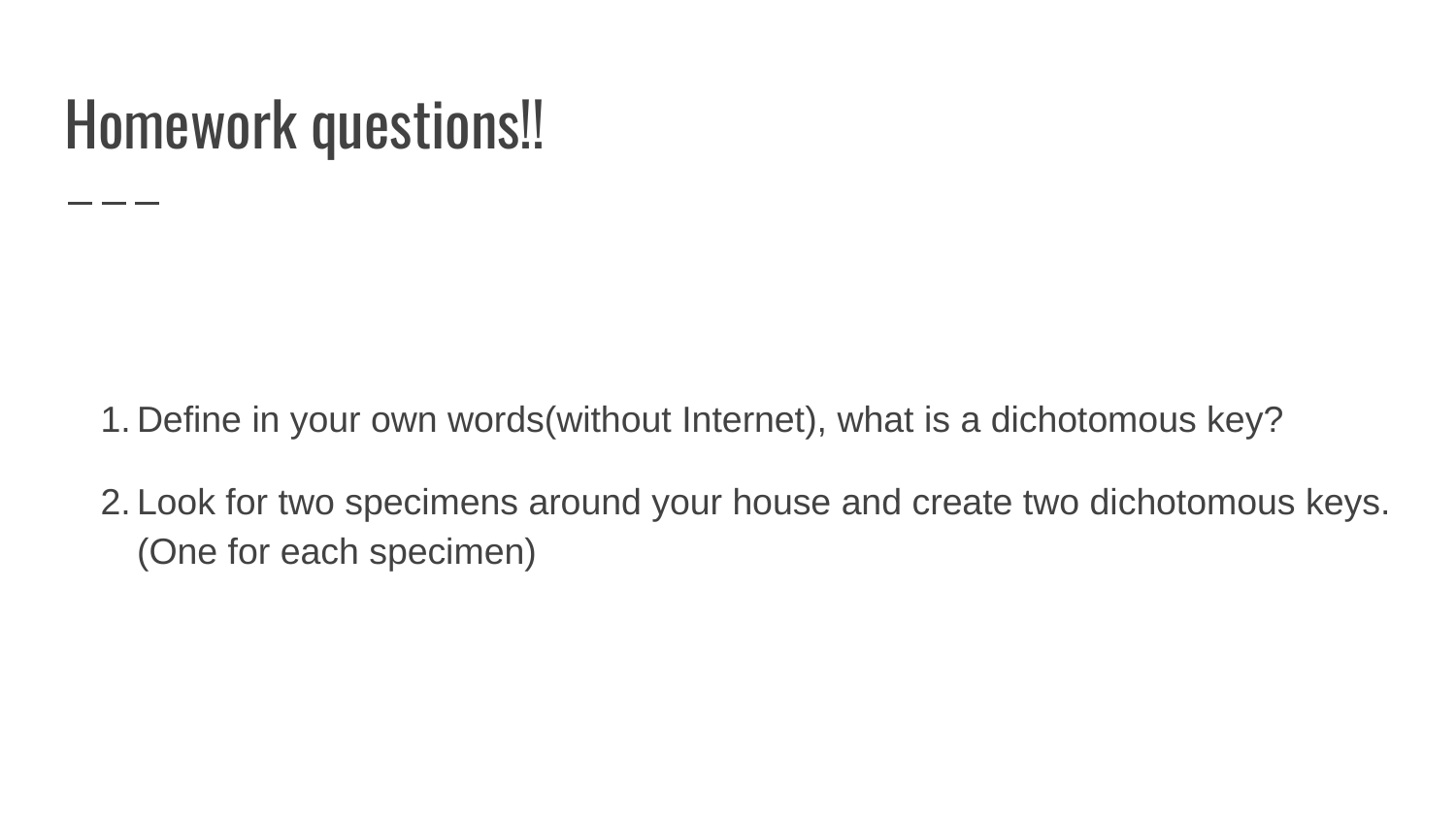

# Homework questions!!
Define in your own words(without Internet), what is a dichotomous key?
Look for two specimens around your house and create two dichotomous keys. (One for each specimen)